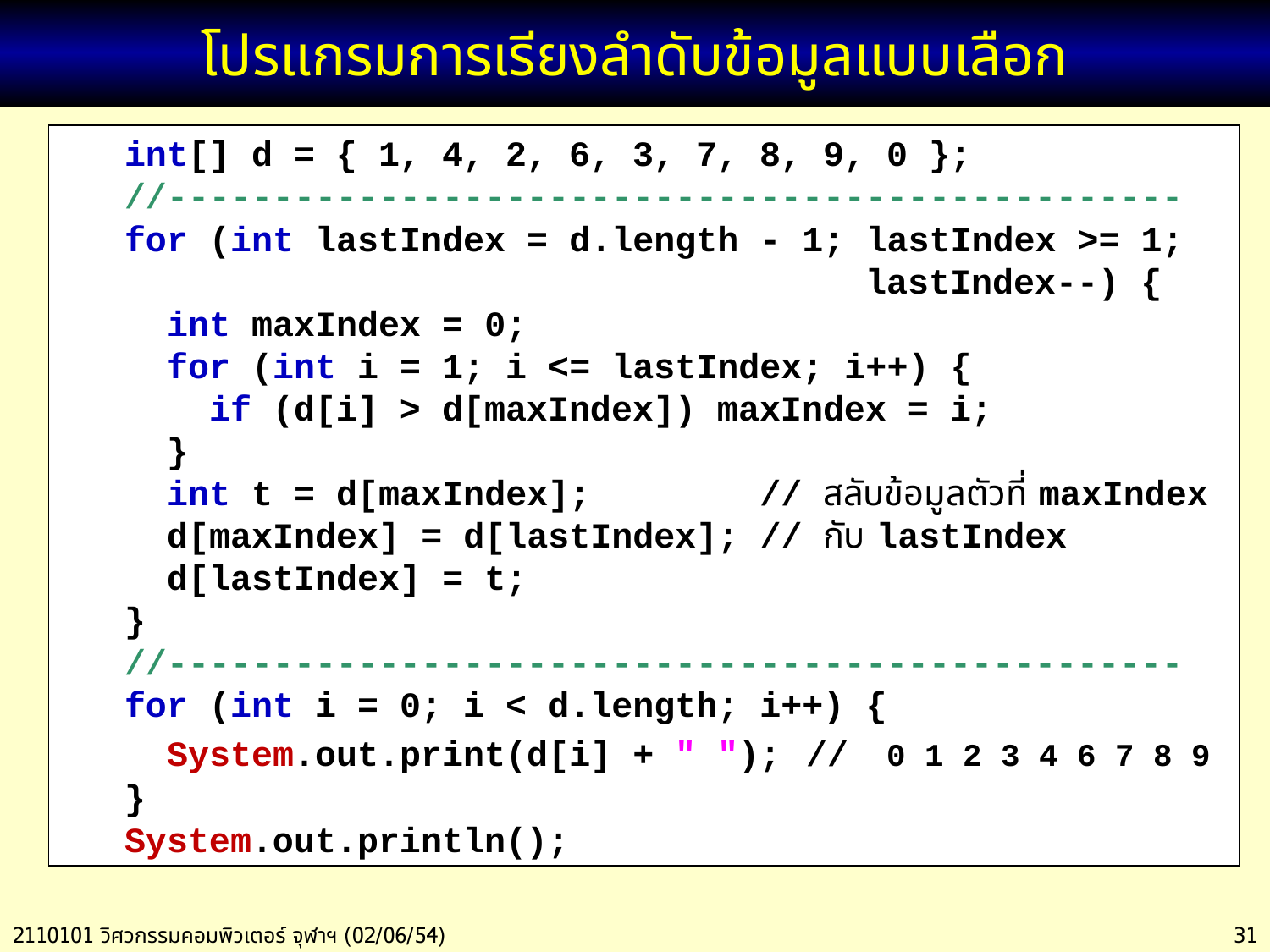

# โปรแกรมการเรียงลำดับข้อมูลแบบเลือก
   int[] d = { 1, 4, 2, 6, 3, 7, 8, 9, 0 };
   //------------------------------------------------
   for (int lastIndex = d.length - 1; lastIndex >= 1;
                                      lastIndex--) {
     int maxIndex = 0;
     for (int i = 1; i <= lastIndex; i++) {
       if (d[i] > d[maxIndex]) maxIndex = i;
     }
     int t = d[maxIndex];        // สลับข้อมูลตัวที่ maxIndex
     d[maxIndex] = d[lastIndex]; // กับ lastIndex
     d[lastIndex] = t;
   }
   //------------------------------------------------
   for (int i = 0; i < d.length; i++) {
     System.out.print(d[i] + " "); //  0 1 2 3 4 6 7 8 9
   }
   System.out.println();